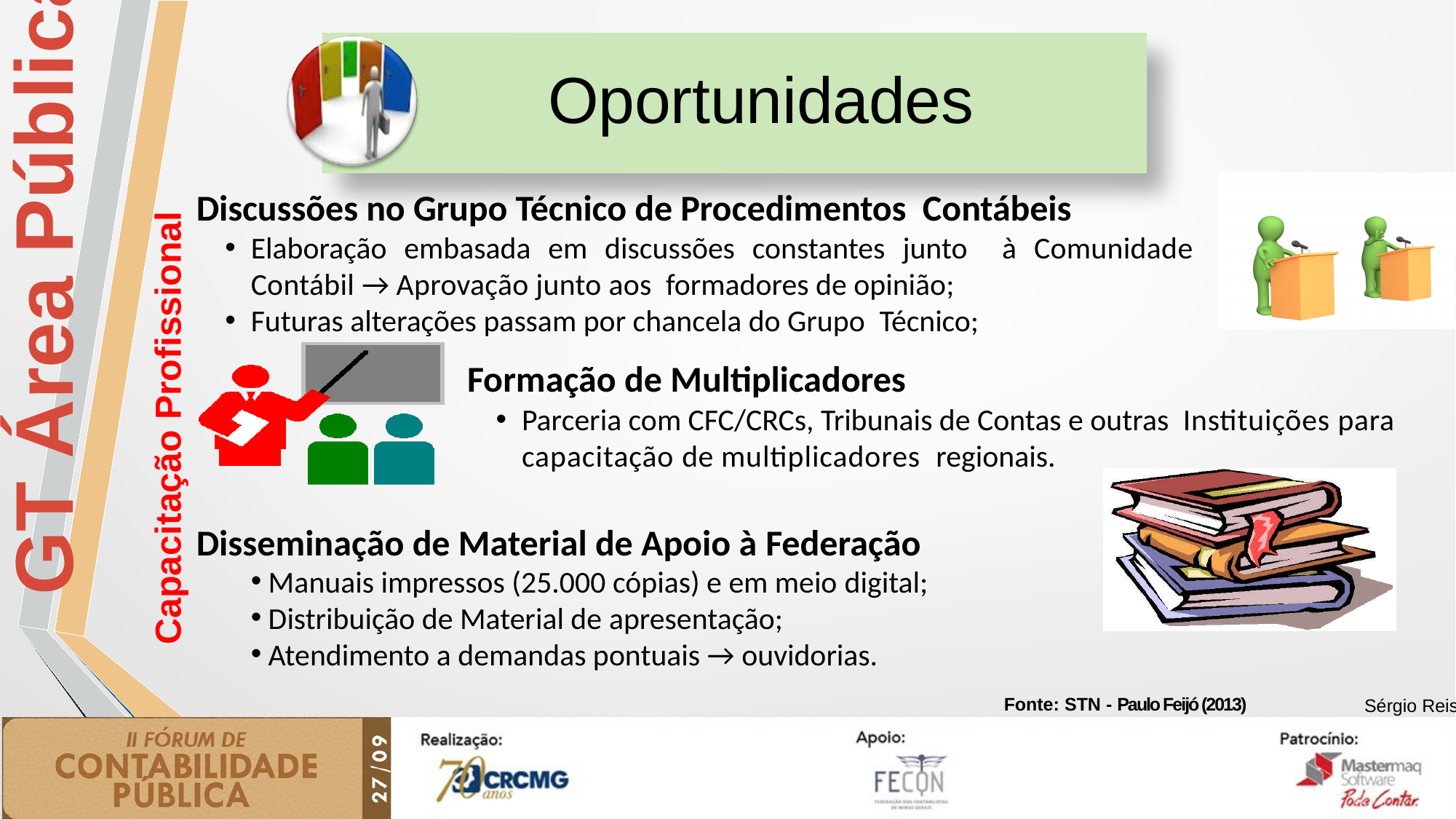

Oportunidades

Discussões no Grupo Técnico de Procedimentos  Contábeis
Elaboração embasada em discussões constantes junto  à Comunidade Contábil → Aprovação junto aos  formadores de opinião;
Futuras alterações passam por chancela do Grupo  Técnico;
Formação de Multiplicadores
Parceria com CFC/CRCs, Tribunais de Contas e outras  Instituições para capacitação de multiplicadores  regionais.

Disseminação de Material de Apoio à Federação
Manuais impressos (25.000 cópias) e em meio digital;
Distribuição de Material de apresentação;
Atendimento a demandas pontuais → ouvidorias.

# Capacitação Profissional

Fonte: STN - Paulo Feijó (2013)